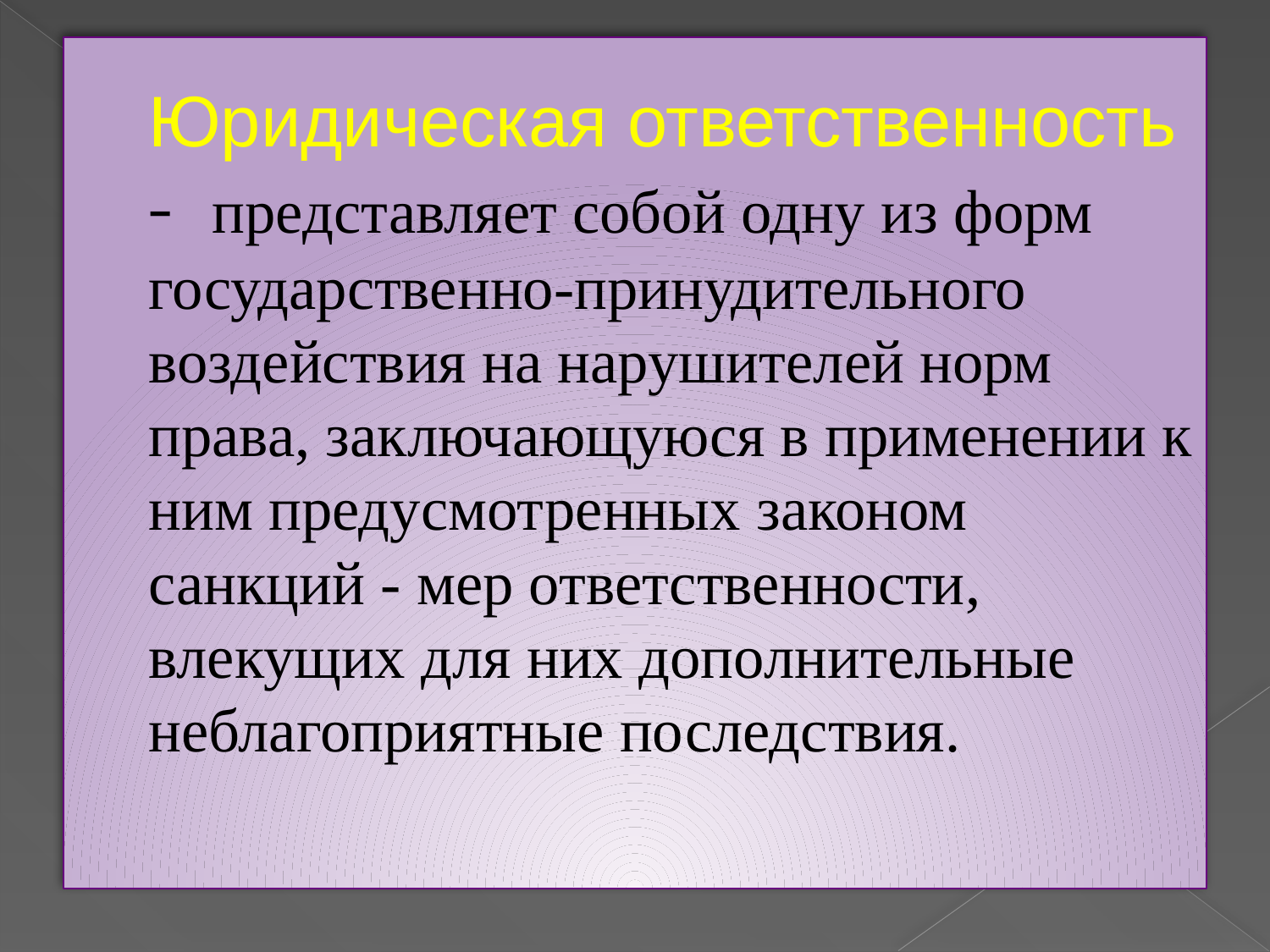

# Юридическая ответственность -  представляет собой одну из форм государственно-принудительного воздействия на нарушителей норм права, заключающуюся в применении к ним предусмотренных законом санкций - мер ответственности, влекущих для них дополнительные неблагоприятные последствия.